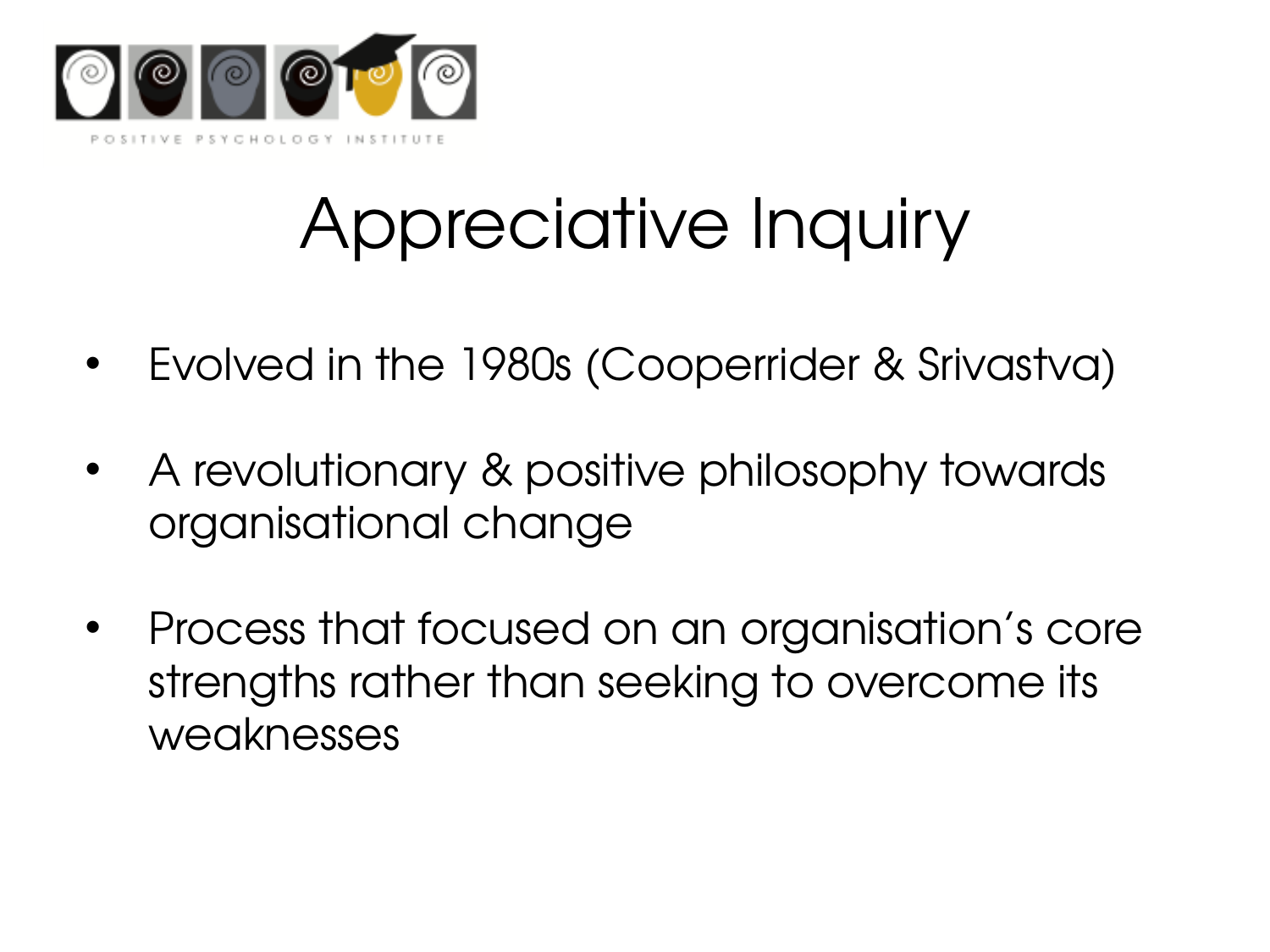

Appreciative Inquiry
Evolved in the 1980s (Cooperrider & Srivastva)

A revolutionary & positive philosophy towards organisational change

Process that focused on an organisation’s core strengths rather than seeking to overcome its weaknesses